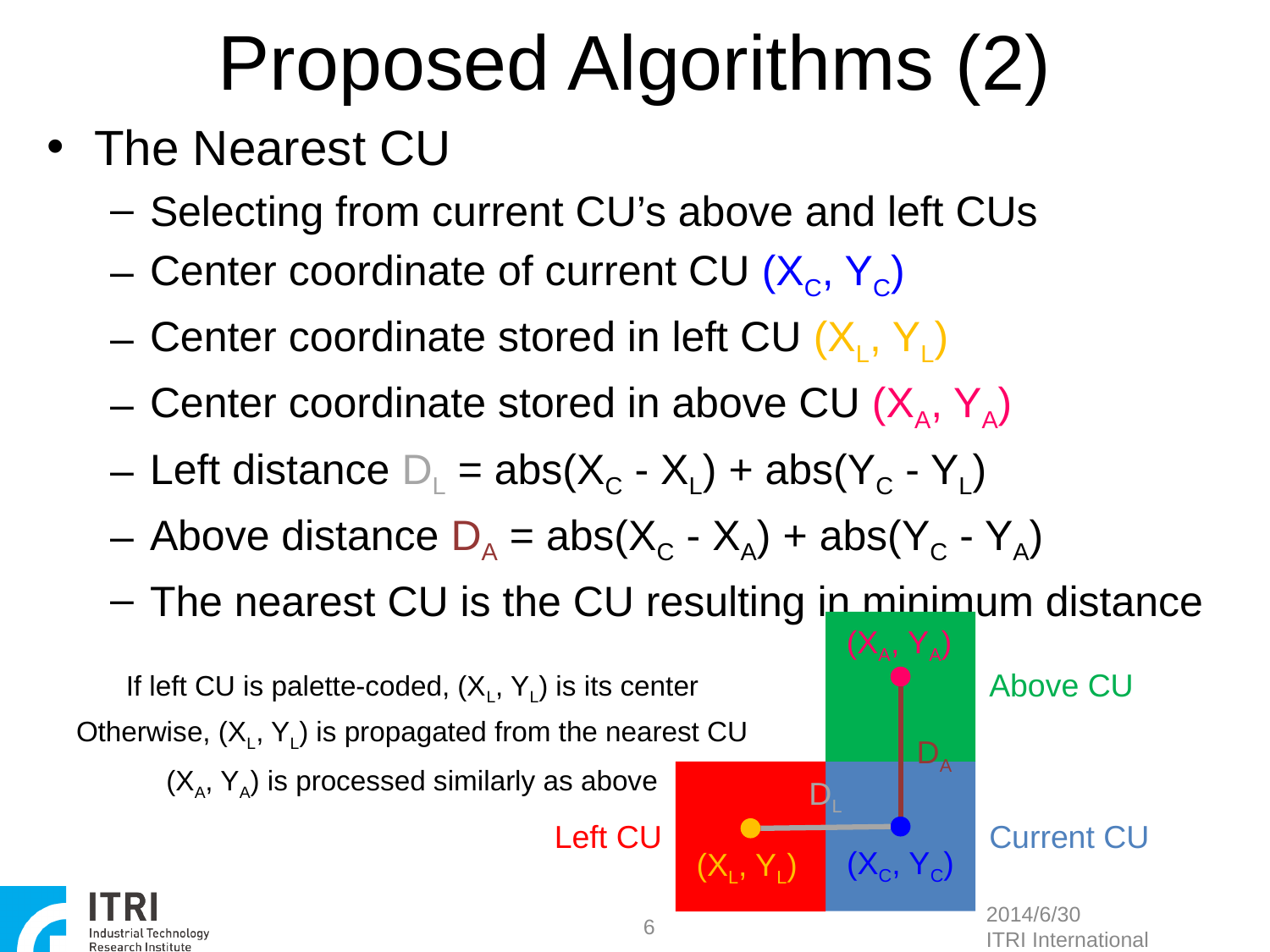

Proposed Algorithms (2)
The Nearest CU
Selecting from current CU’s above and left CUs
Center coordinate of current CU (XC, YC)
Center coordinate stored in left CU (XL, YL)
Center coordinate stored in above CU (XA, YA)
Left distance DL = abs(XC - XL) + abs(YC - YL)
Above distance DA = abs(XC - XA) + abs(YC - YA)
The nearest CU is the CU resulting in minimum distance

(XA, YA)
Above CU
If left CU is palette-coded, (XL, YL) is its center

Otherwise, (XL, YL) is propagated from the nearest CU
DA
(XA, YA) is processed similarly as above

DL
Left CU
Current CU

(XC, YC)
(XL, YL)
6
2014/6/30
ITRI International